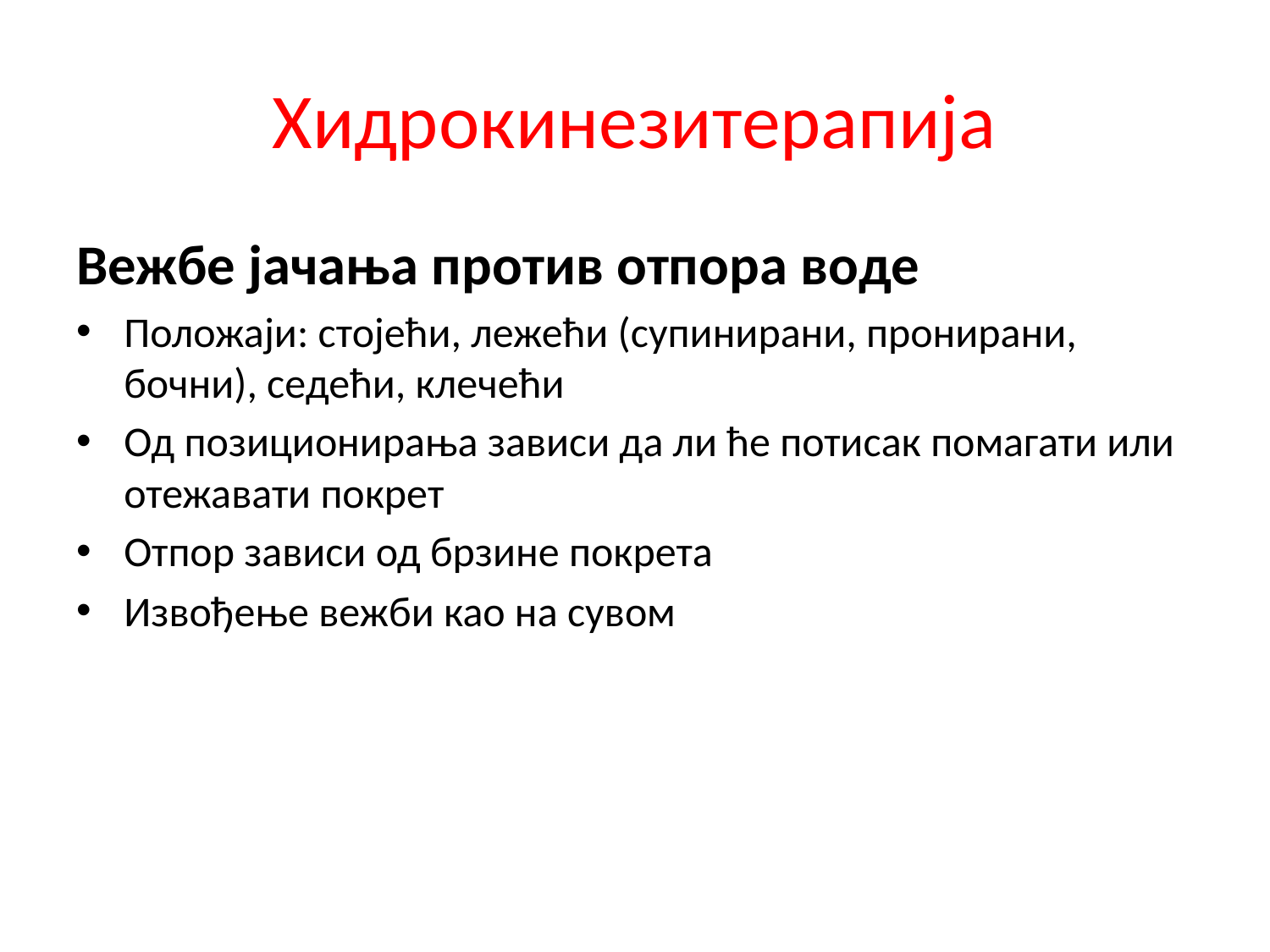

# Хидрокинезитерапија
Вежбе јачања против отпора воде
Положаји: стојећи, лежећи (супинирани, пронирани, бочни), седећи, клечећи
Од позиционирања зависи да ли ће потисак помагати или отежавати покрет
Отпор зависи од брзине покрета
Извођење вежби као на сувом